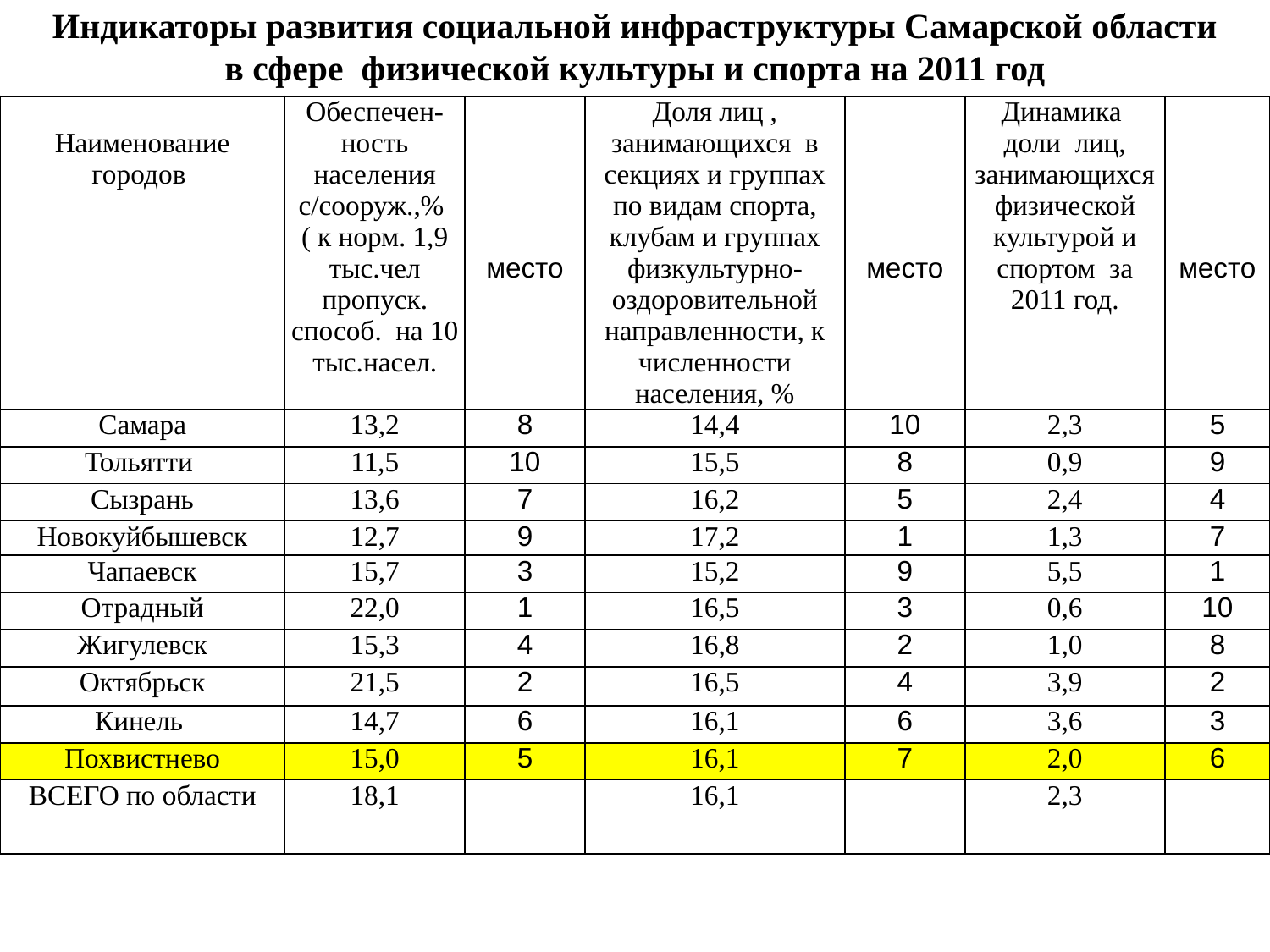

Индикаторы развития социальной инфраструктуры Самарской области
в сфере  физической культуры и спорта на 2011 год

| Наименование городов | Обеспечен-ность населения с/сооруж.,% ( к норм. 1,9 тыс.чел пропуск. способ. на 10 тыс.насел. | место | Доля лиц , занимающихся в секциях и группах по видам спорта, клубам и группах физкультурно-оздоровительной направленности, к численности населения, % | место | Динамика доли лиц, занимающихся физической культурой и спортом за 2011 год. | место |
| --- | --- | --- | --- | --- | --- | --- |
| Самара | 13,2 | 8 | 14,4 | 10 | 2,3 | 5 |
| Тольятти | 11,5 | 10 | 15,5 | 8 | 0,9 | 9 |
| Сызрань | 13,6 | 7 | 16,2 | 5 | 2,4 | 4 |
| Новокуйбышевск | 12,7 | 9 | 17,2 | 1 | 1,3 | 7 |
| Чапаевск | 15,7 | 3 | 15,2 | 9 | 5,5 | 1 |
| Отрадный | 22,0 | 1 | 16,5 | 3 | 0,6 | 10 |
| Жигулевск | 15,3 | 4 | 16,8 | 2 | 1,0 | 8 |
| Октябрьск | 21,5 | 2 | 16,5 | 4 | 3,9 | 2 |
| Кинель | 14,7 | 6 | 16,1 | 6 | 3,6 | 3 |
| Похвистнево | 15,0 | 5 | 16,1 | 7 | 2,0 | 6 |
| ВСЕГО по области | 18,1 |  | 16,1 |  | 2,3 |  |